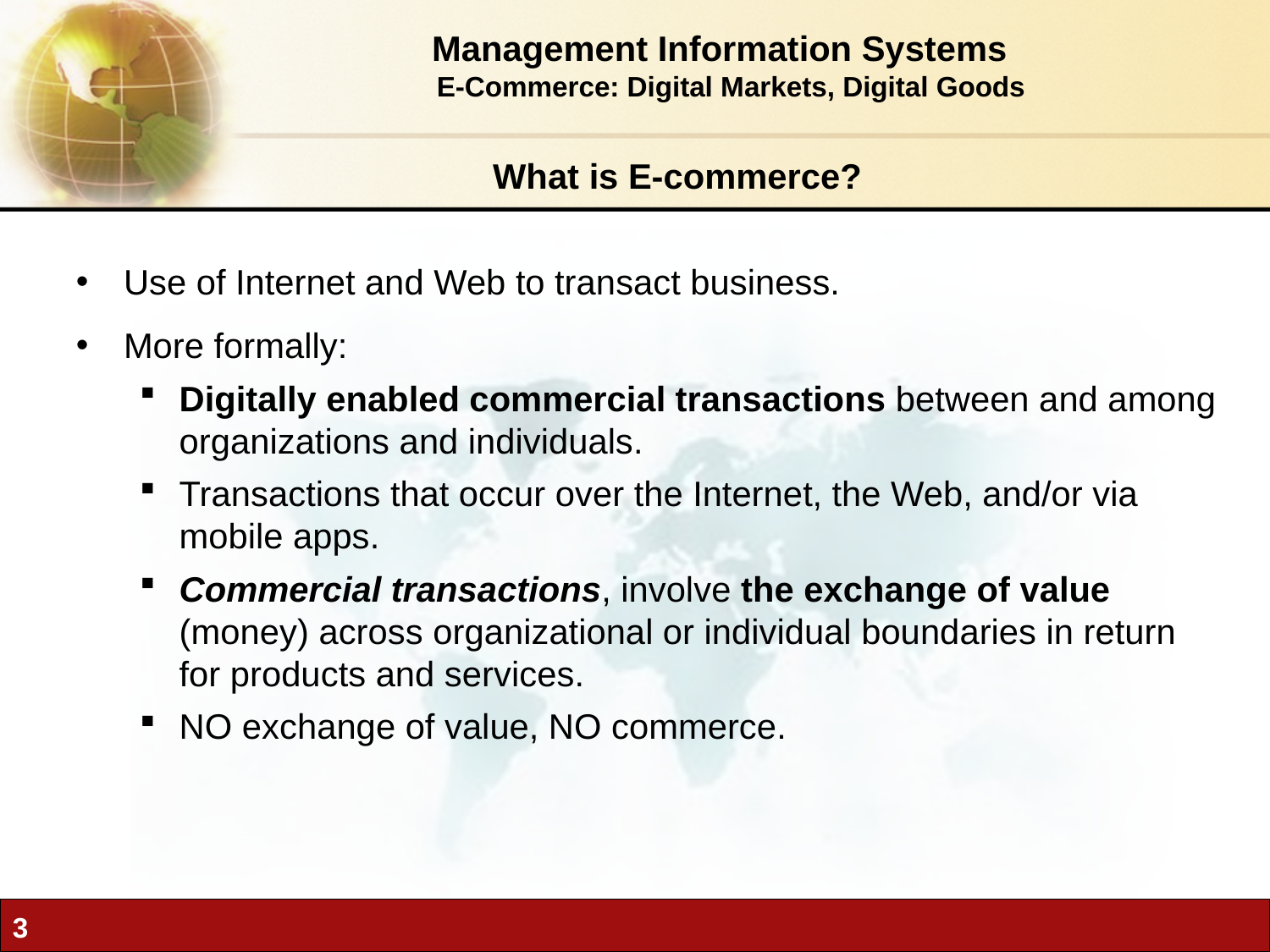

Management Information Systems
   E-Commerce: Digital Markets, Digital Goods
What is E-commerce?
Use of Internet and Web to transact business.
More formally:
Digitally enabled commercial transactions between and among organizations and individuals.
Transactions that occur over the Internet, the Web, and/or via mobile apps.
Commercial transactions, involve the exchange of value (money) across organizational or individual boundaries in return for products and services.
NO exchange of value, NO commerce.